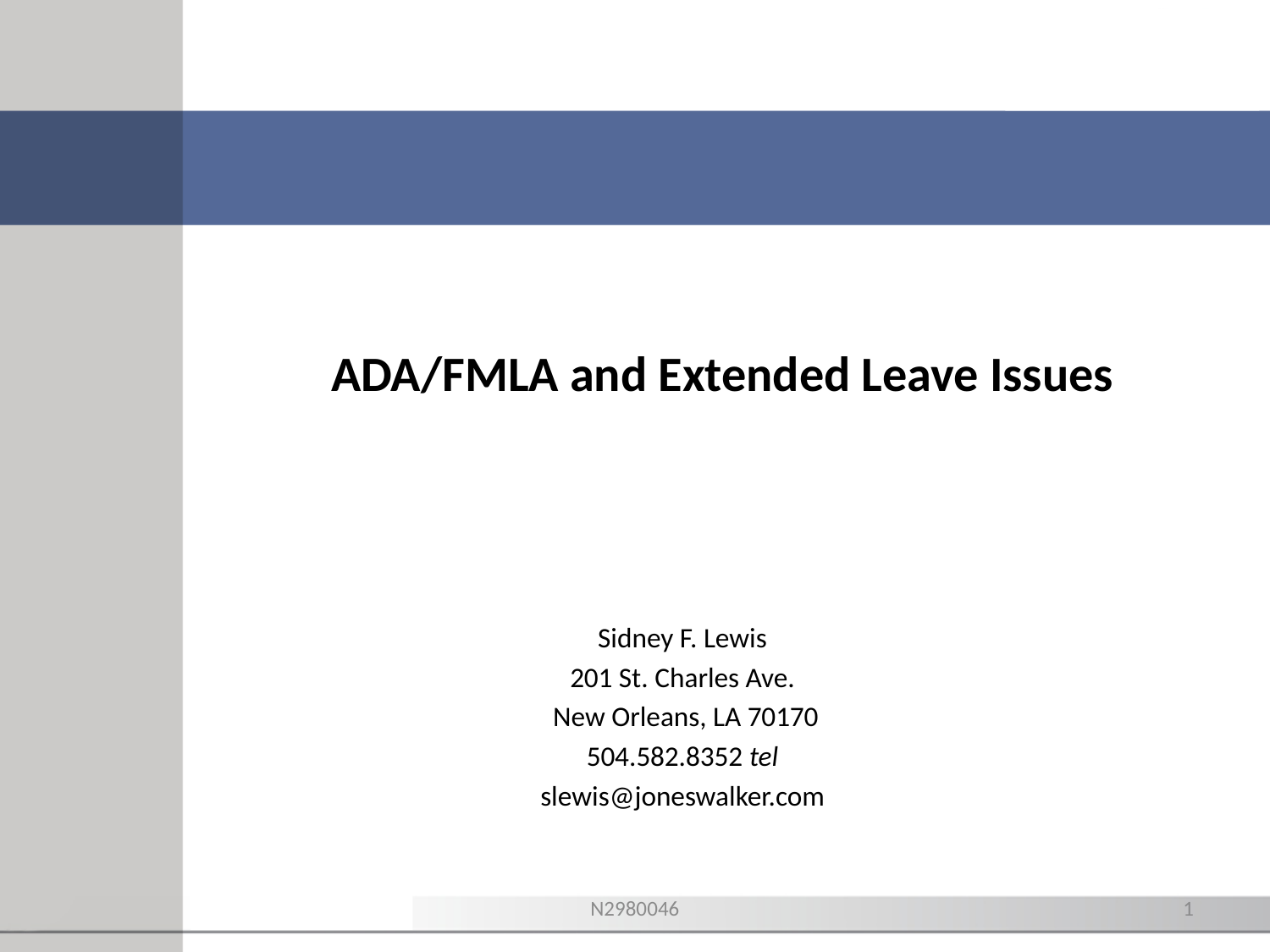

# ADA/FMLA and Extended Leave Issues

Sidney F. Lewis
201 St. Charles Ave.
 New Orleans, LA 70170
504.582.8352 tel
slewis@joneswalker.com
N2980046
1